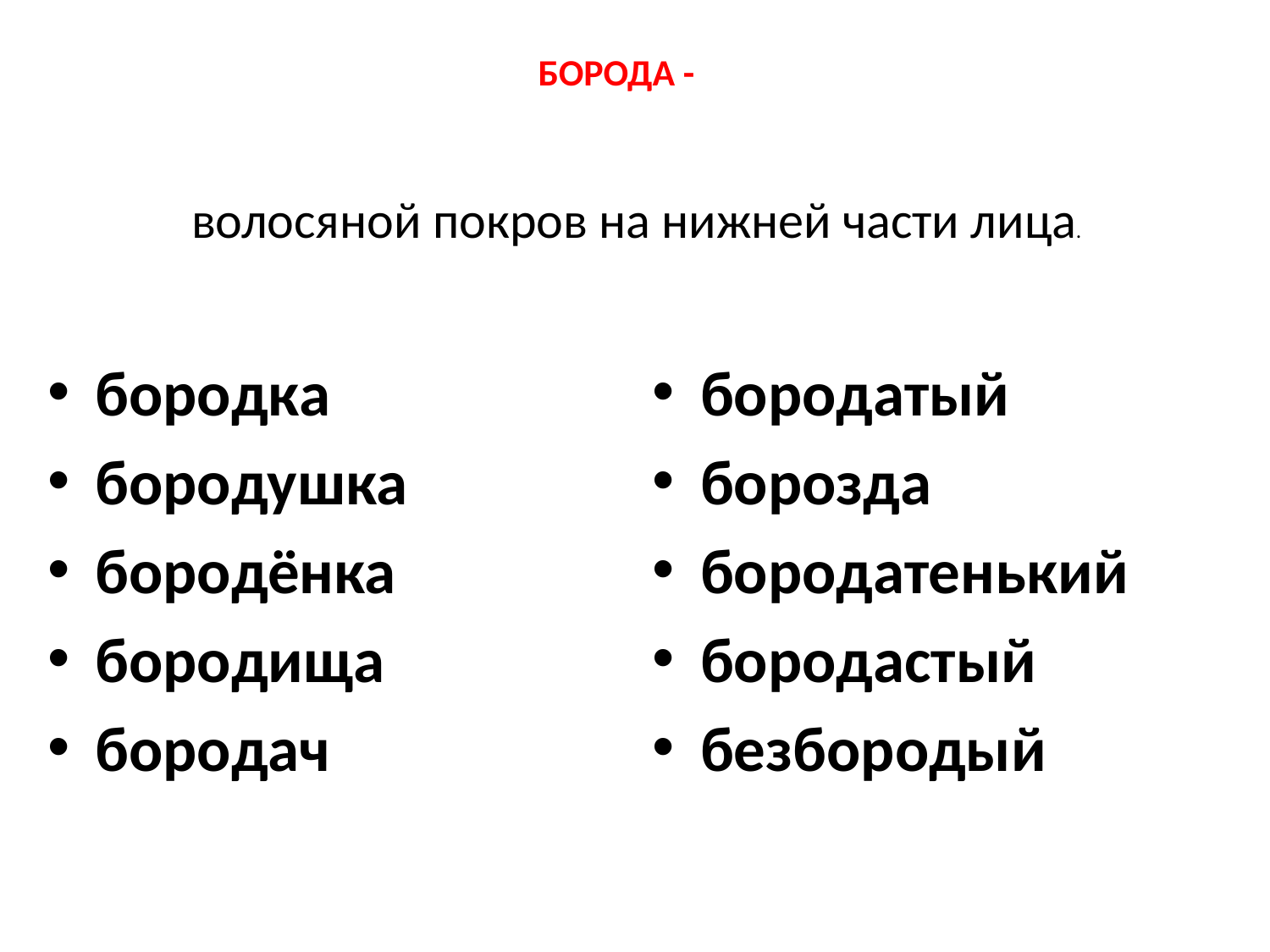

# БОРОДА -
волосяной покров на нижней части лица.
бородка
бородушка
бородёнка
бородища
бородач
бородатый
борозда
бородатенький
бородастый
безбородый